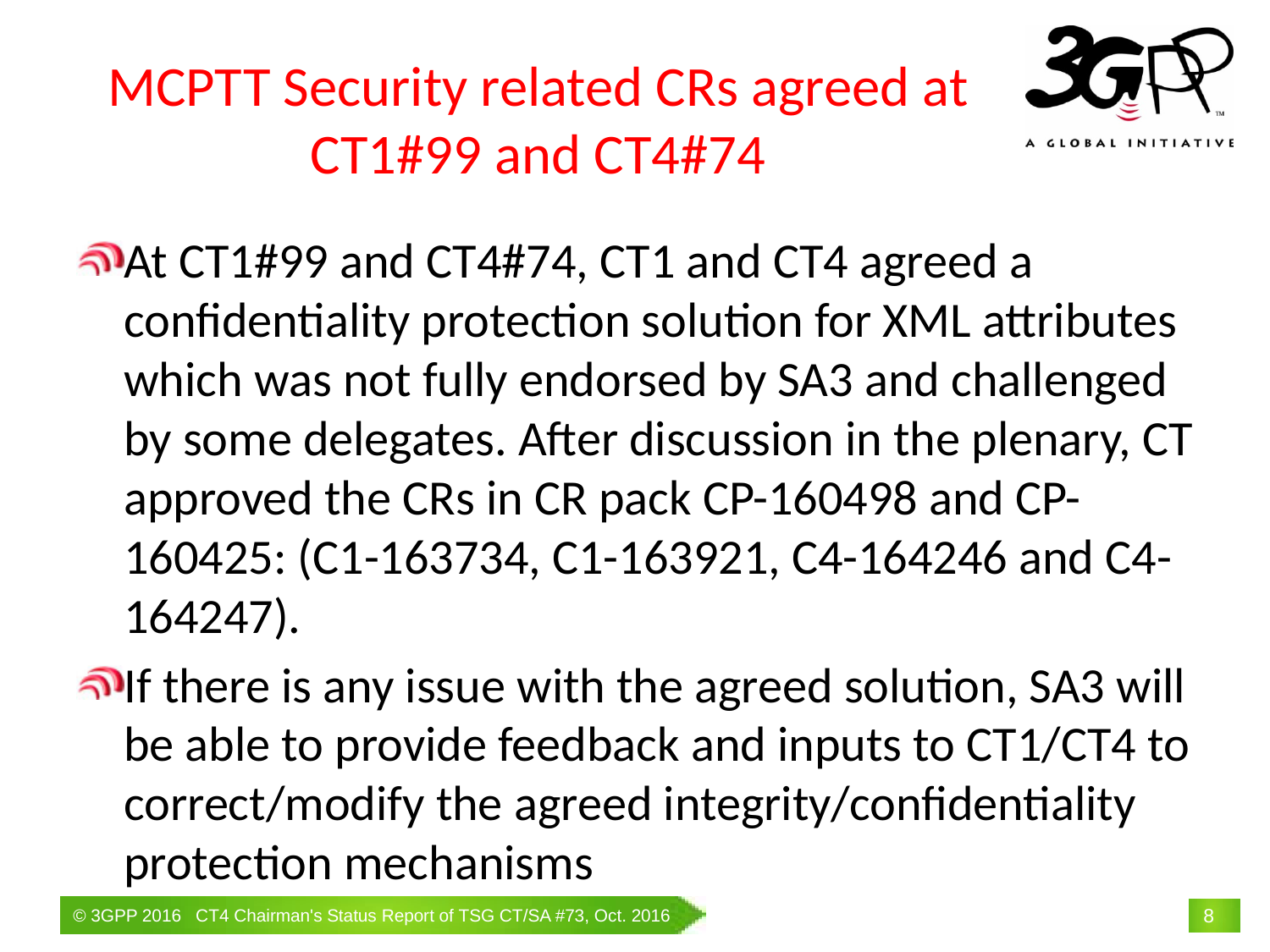

# MCPTT Security related CRs agreed at CT1#99 and CT4#74
At CT1#99 and CT4#74, CT1 and CT4 agreed a confidentiality protection solution for XML attributes which was not fully endorsed by SA3 and challenged by some delegates. After discussion in the plenary, CT approved the CRs in CR pack CP-160498 and CP-160425: (C1-163734, C1-163921, C4-164246 and C4-164247).
If there is any issue with the agreed solution, SA3 will be able to provide feedback and inputs to CT1/CT4 to correct/modify the agreed integrity/confidentiality protection mechanisms